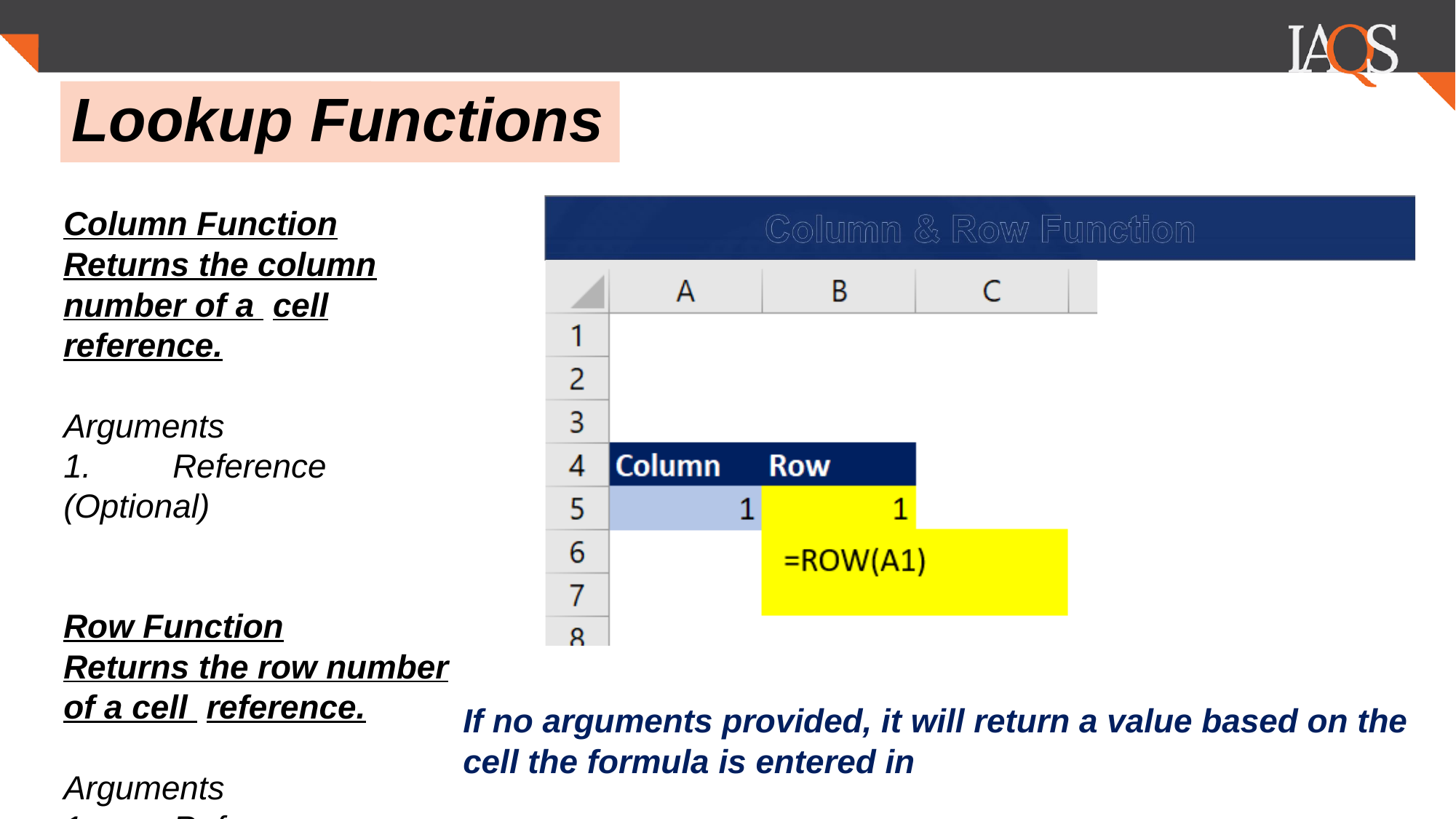

.

# Lookup Functions

Column Function
Returns the column number of a  cell reference.

Arguments
1.	Reference (Optional)

Row Function
Returns the row number of a cell  reference.

Arguments
1.	Reference (Optional)

If no arguments provided, it will return a value based on the  cell the formula is entered in